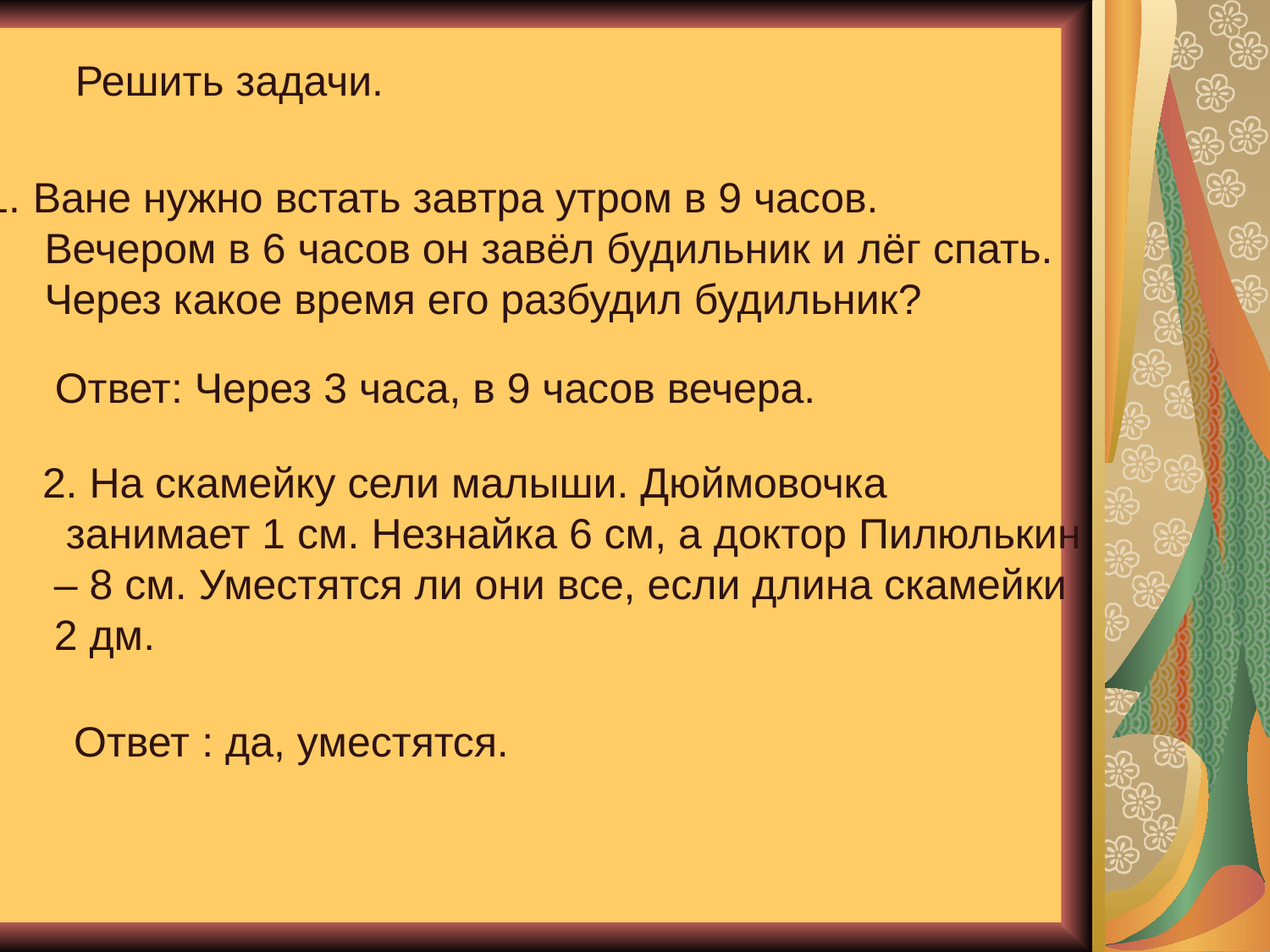

Решить задачи.
Ване нужно встать завтра утром в 9 часов.
     Вечером в 6 часов он завёл будильник и лёг спать.
     Через какое время его разбудил будильник?
Ответ: Через 3 часа, в 9 часов вечера.
2. На скамейку сели малыши. Дюймовочка
  занимает 1 см. Незнайка 6 см, а доктор Пилюлькин
 – 8 см. Уместятся ли они все, если длина скамейки
 2 дм.
Ответ : да, уместятся.